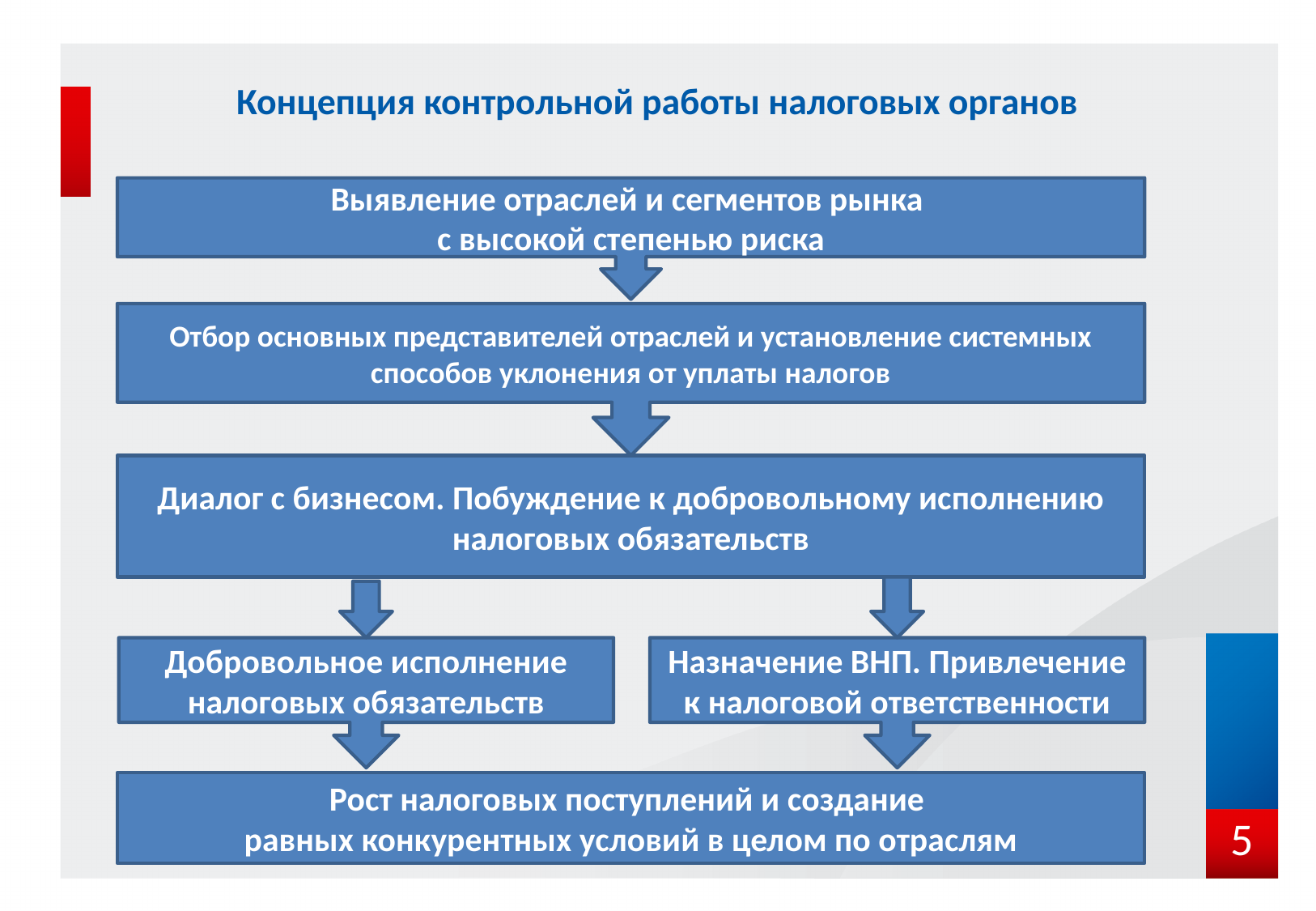

# Концепция контрольной работы налоговых органов
Выявление отраслей и сегментов рынка
с высокой степенью риска
Отбор основных представителей отраслей и установление системных способов уклонения от уплаты налогов
Диалог с бизнесом. Побуждение к добровольному исполнению налоговых обязательств

Добровольное исполнение налоговых обязательств
Назначение ВНП. Привлечение к налоговой ответственности
Рост налоговых поступлений и создание
равных конкурентных условий в целом по отраслям
5